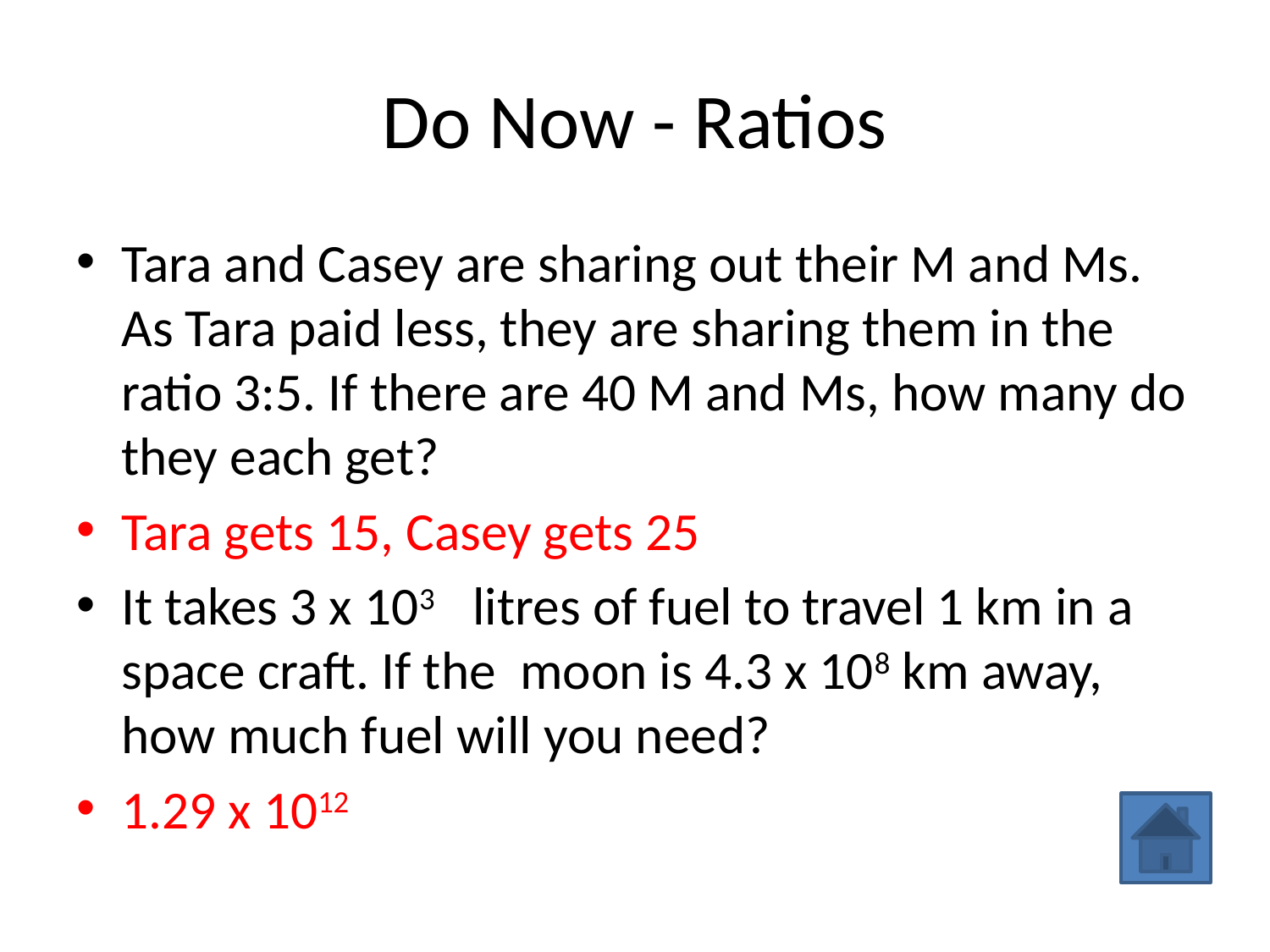

# Do Now - Ratios
Tara and Casey are sharing out their M and Ms. As Tara paid less, they are sharing them in the ratio 3:5. If there are 40 M and Ms, how many do they each get?
Tara gets 15, Casey gets 25
It takes 3 x 103    litres of fuel to travel 1 km in a space craft. If the  moon is 4.3 x 108 km away, how much fuel will you need?
1.29 x 1012